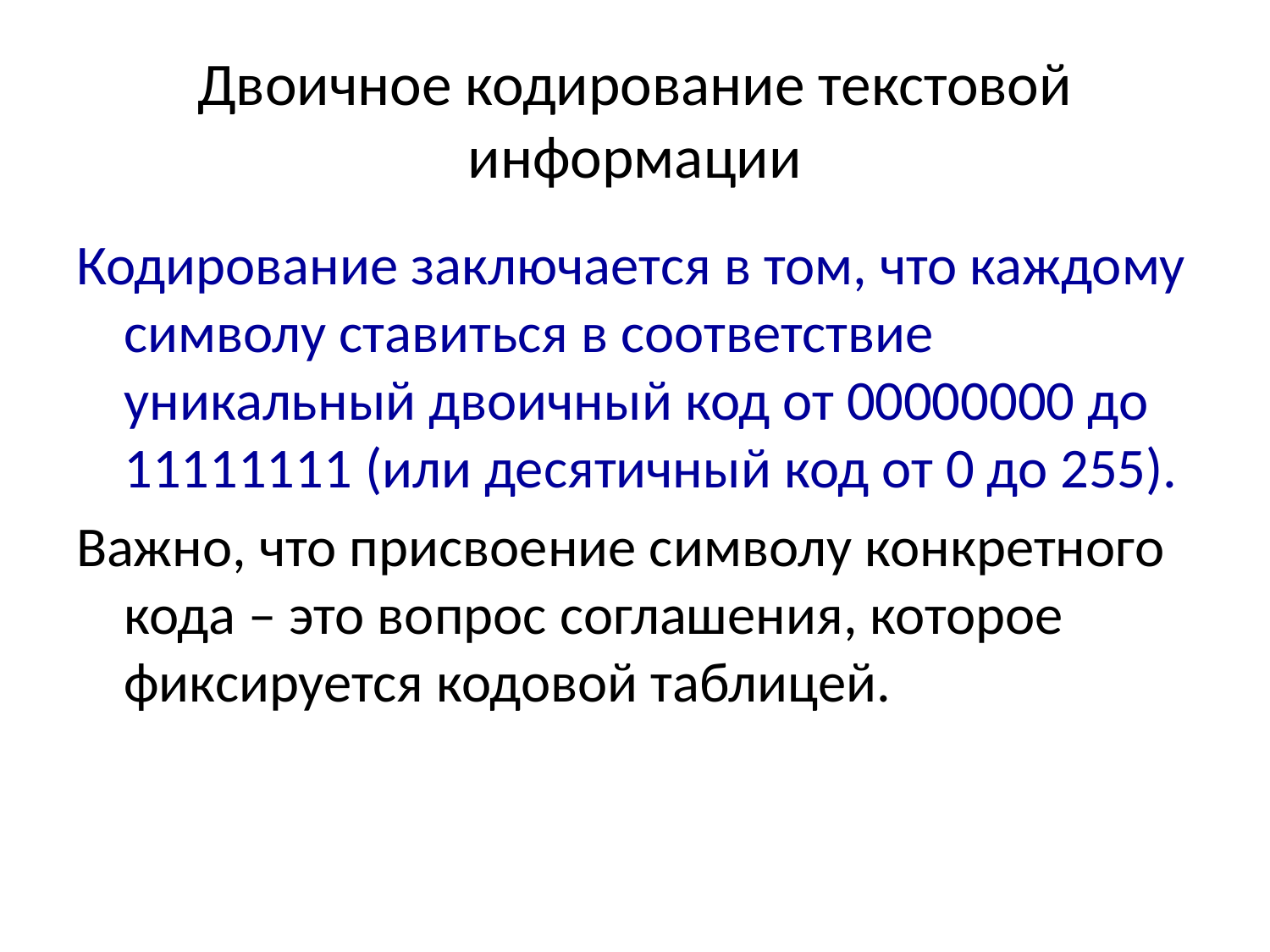

# Двоичное кодирование текстовой информации
Кодирование заключается в том, что каждому символу ставиться в соответствие уникальный двоичный код от 00000000 до 11111111 (или десятичный код от 0 до 255).
Важно, что присвоение символу конкретного кода – это вопрос соглашения, которое фиксируется кодовой таблицей.